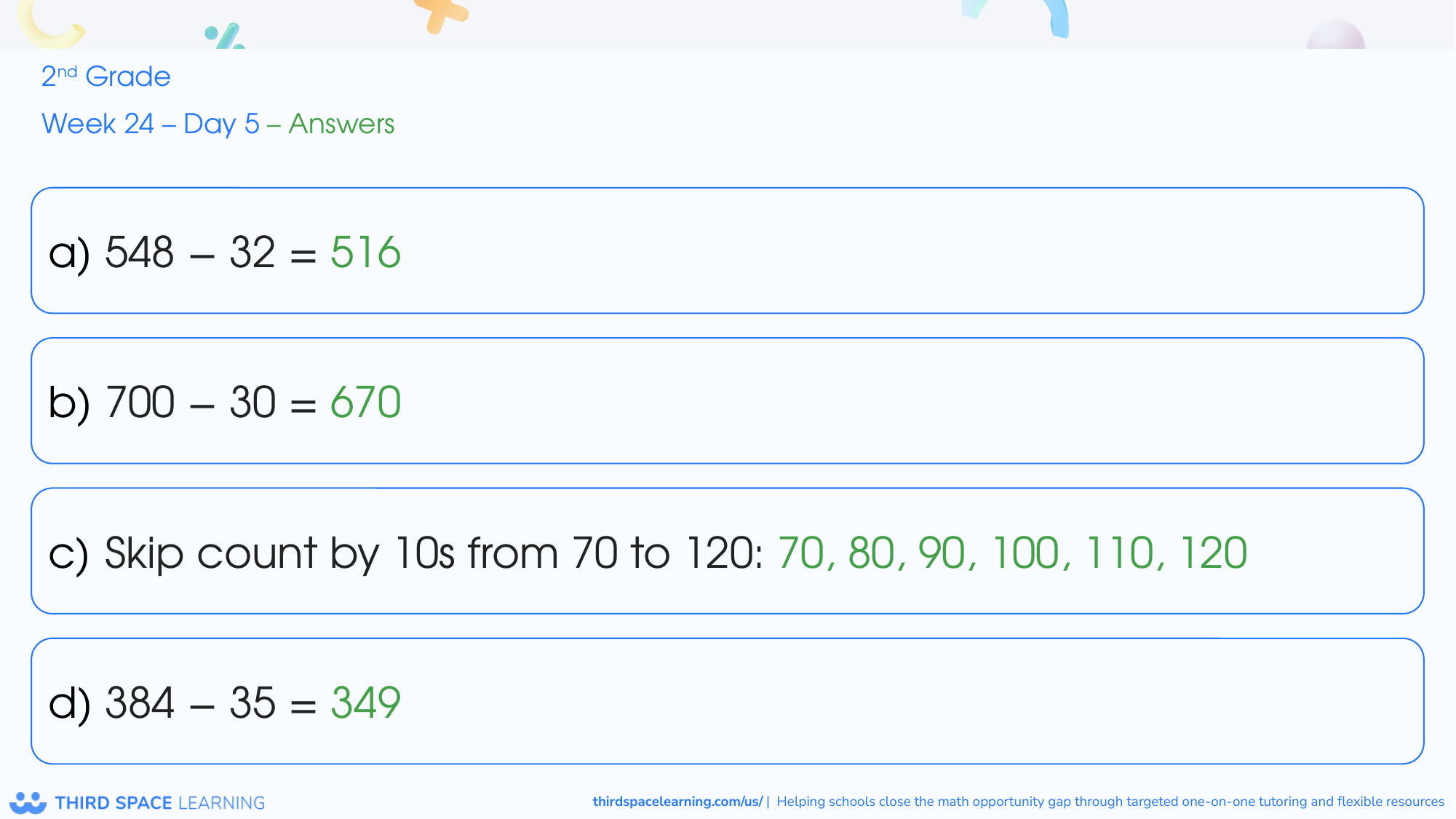

2nd Grade
Week 24 – Day 5 – Answers
548 − 32 = 516
700 − 30 = 670
Skip count by 10s from 70 to 120: 70, 80, 90, 100, 110, 120
384 − 35 = 349